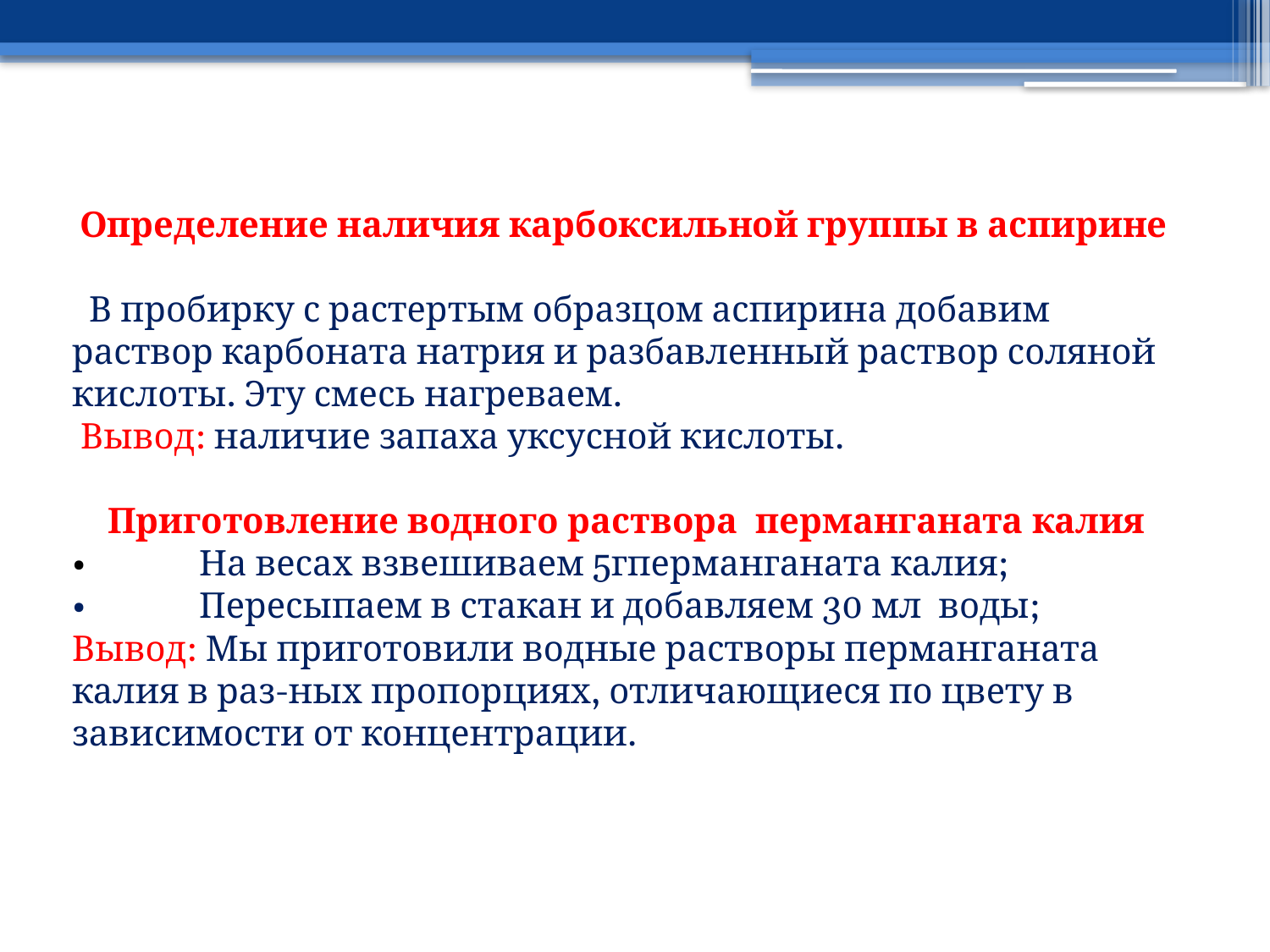

Определение наличия карбоксильной группы в аспирине

  В пробирку с растертым образцом аспирина добавим  раствор карбоната натрия и разбавленный раствор соляной кислоты. Эту смесь нагреваем.
 Вывод: наличие запаха уксусной кислоты.

    Приготовление водного раствора  перманганата калия
•	На весах взвешиваем 5гперманганата калия;
•	Пересыпаем в стакан и добавляем 30 мл  воды;
Вывод: Мы приготовили водные растворы перманганата калия в раз-ных пропорциях, отличающиеся по цвету в зависимости от концентрации.